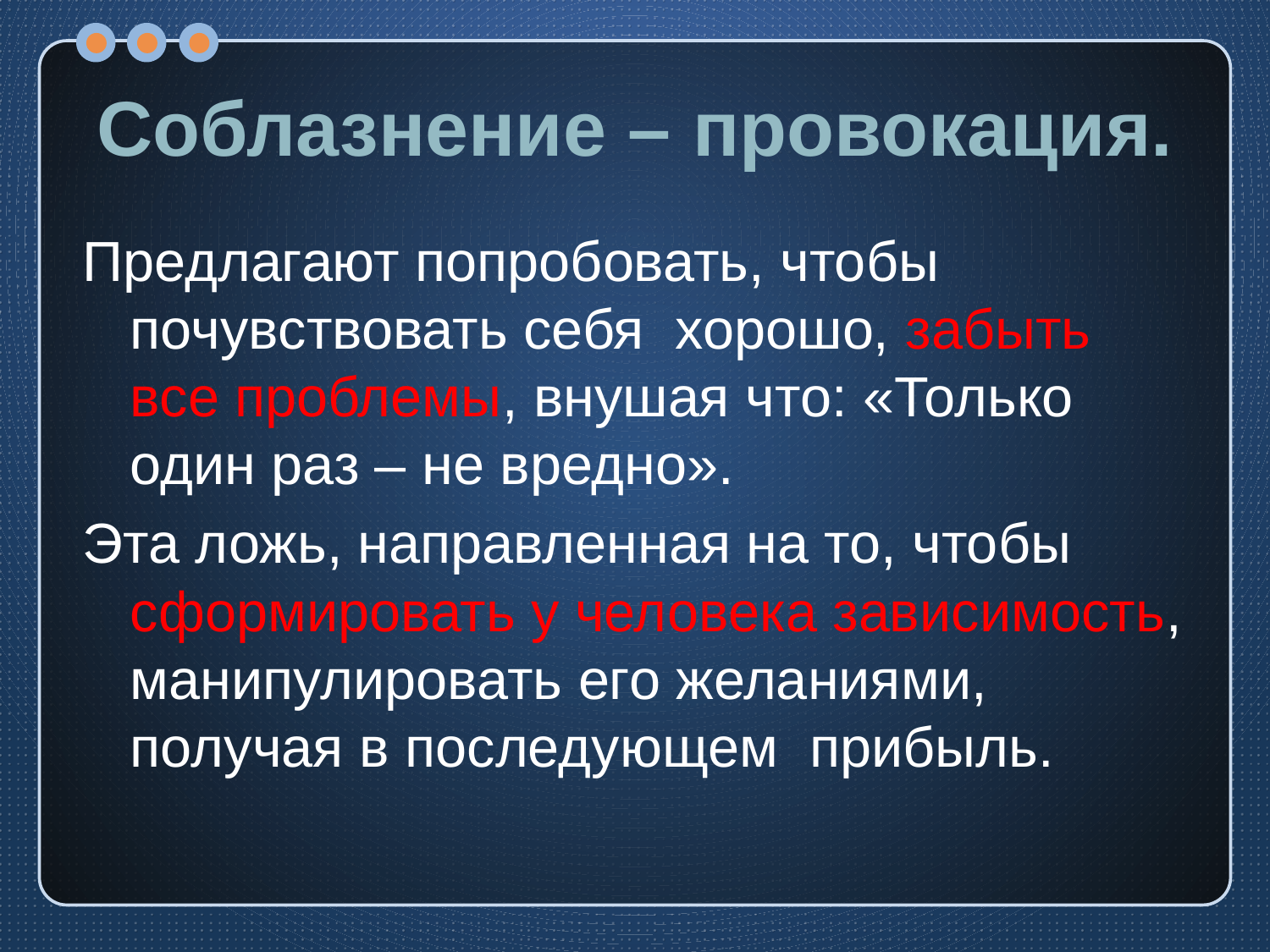

# Соблазнение – провокация.
Предлагают попробовать, чтобы почувствовать себя  хорошо, забыть все проблемы, внушая что: «Только один раз – не вредно».
Эта ложь, направленная на то, чтобы сформировать у человека зависимость, манипулировать его желаниями, получая в последующем  прибыль.